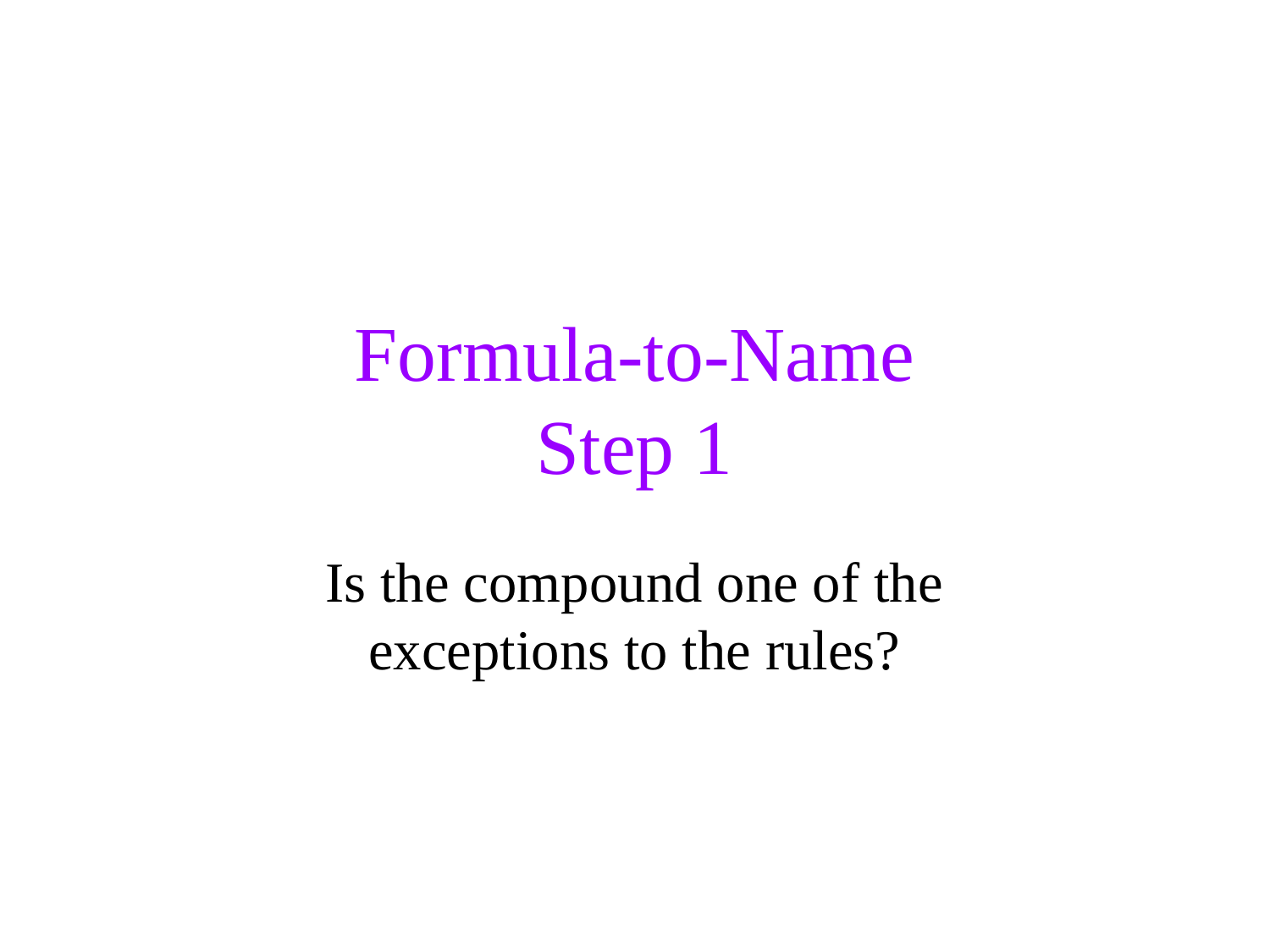

Formula-to-Name
Step 1
Is the compound one of the exceptions to the rules?